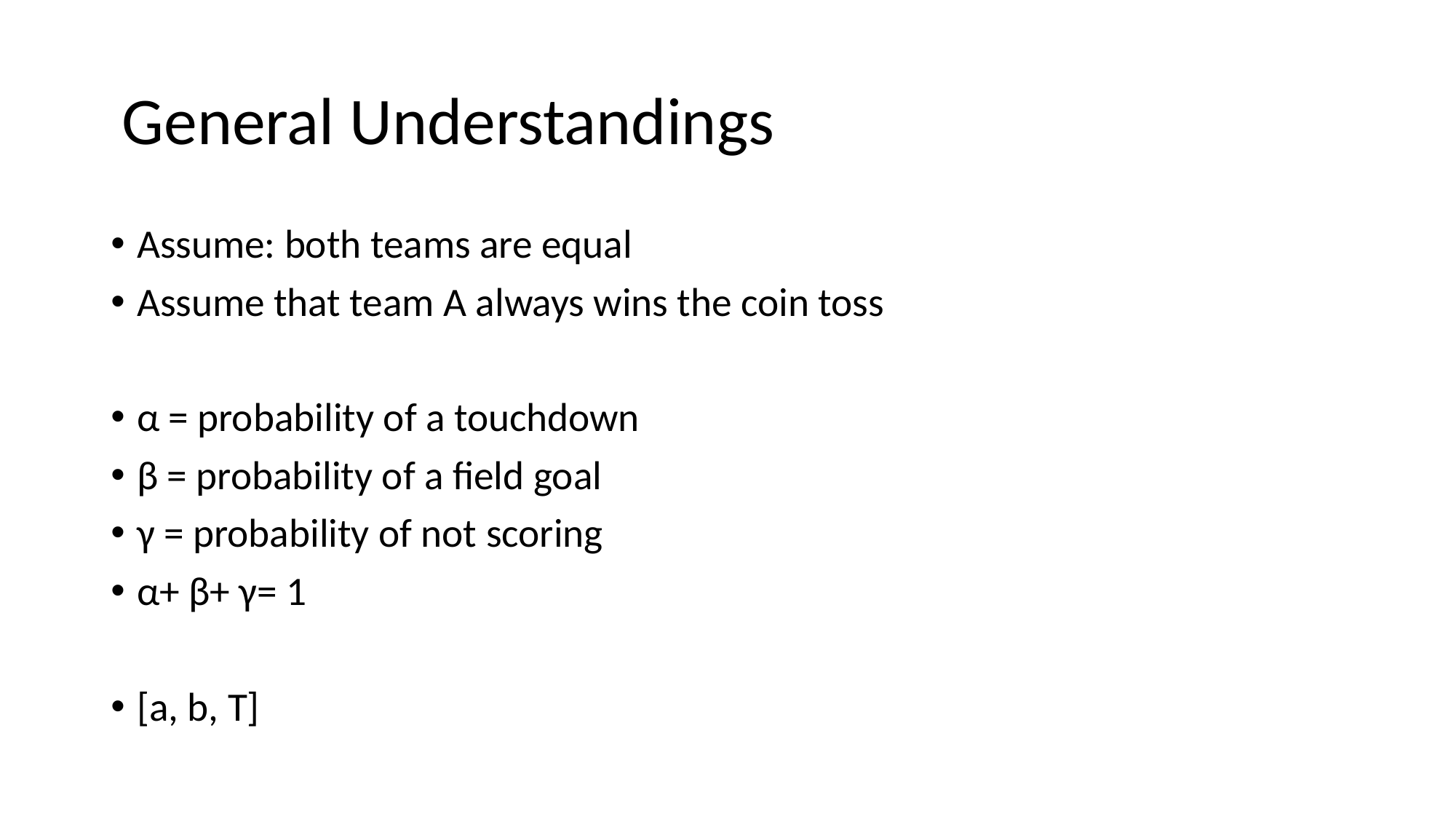

# General Understandings
Assume: both teams are equal
Assume that team A always wins the coin toss

α = probability of a touchdown
β = probability of a field goal
γ = probability of not scoring
α+ β+ γ= 1

[a, b, T]